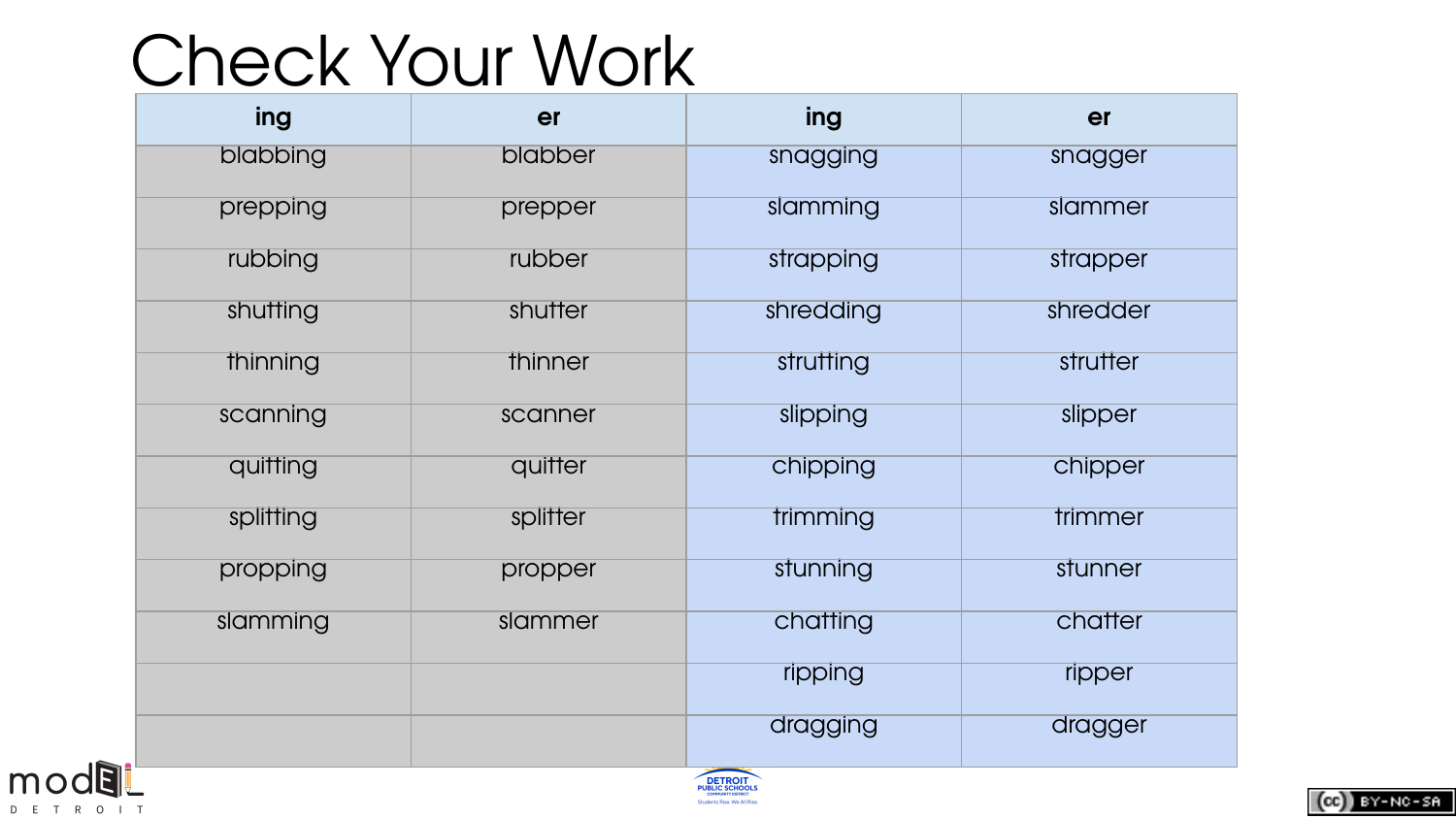

# Check Your Work
| ing | er | ing | er |
| --- | --- | --- | --- |
| blabbing | blabber | snagging | snagger |
| prepping | prepper | slamming | slammer |
| rubbing | rubber | strapping | strapper |
| shutting | shutter | shredding | shredder |
| thinning | thinner | strutting | strutter |
| scanning | scanner | slipping | slipper |
| quitting | quitter | chipping | chipper |
| splitting | splitter | trimming | trimmer |
| propping | propper | stunning | stunner |
| slamming | slammer | chatting | chatter |
|  |  | ripping | ripper |
|  |  | dragging | dragger |